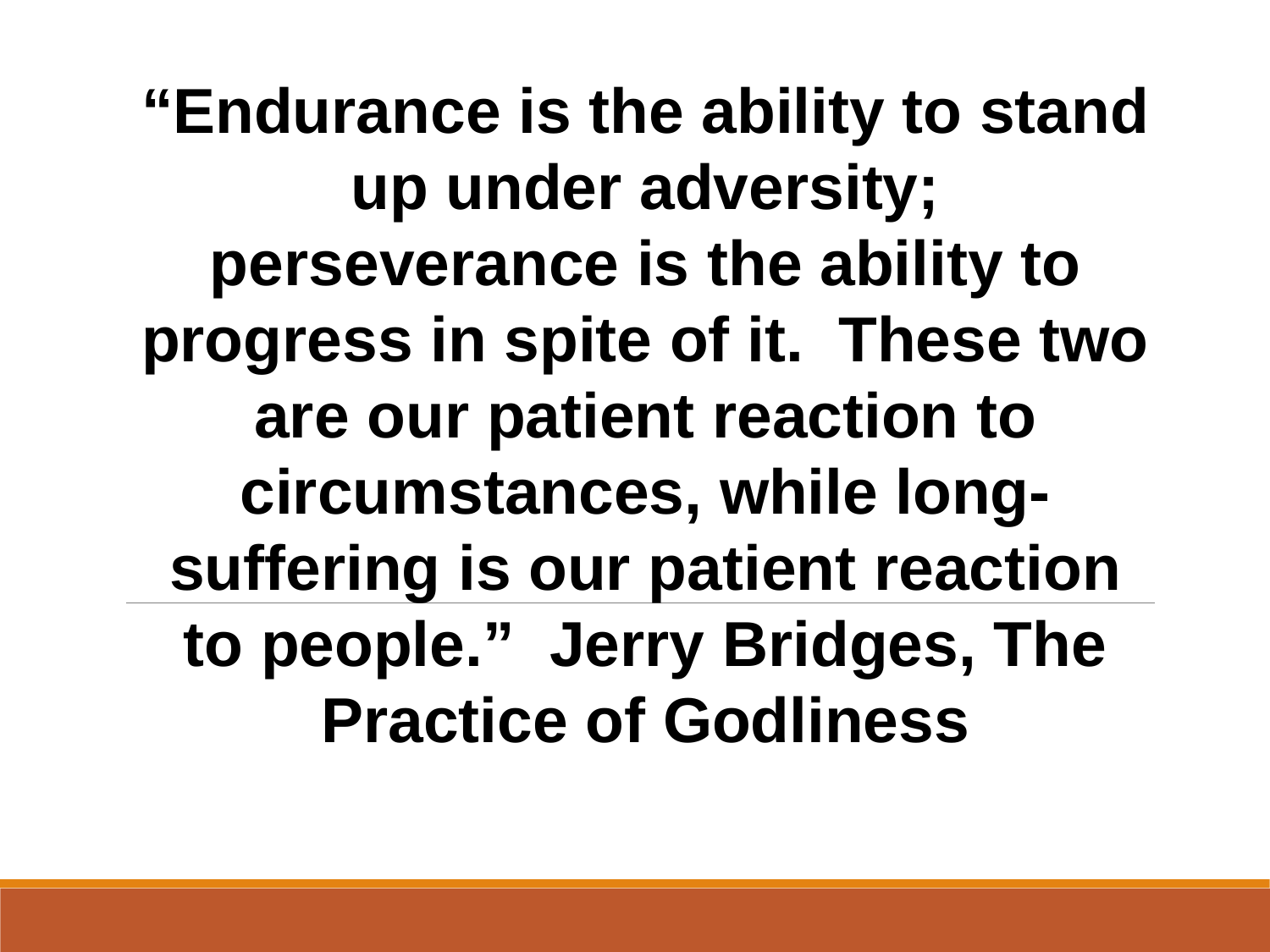

“Endurance is the ability to stand up under adversity; perseverance is the ability to progress in spite of it.  These two are our patient reaction to circumstances, while long-suffering is our patient reaction to people.”  Jerry Bridges, The Practice of Godliness